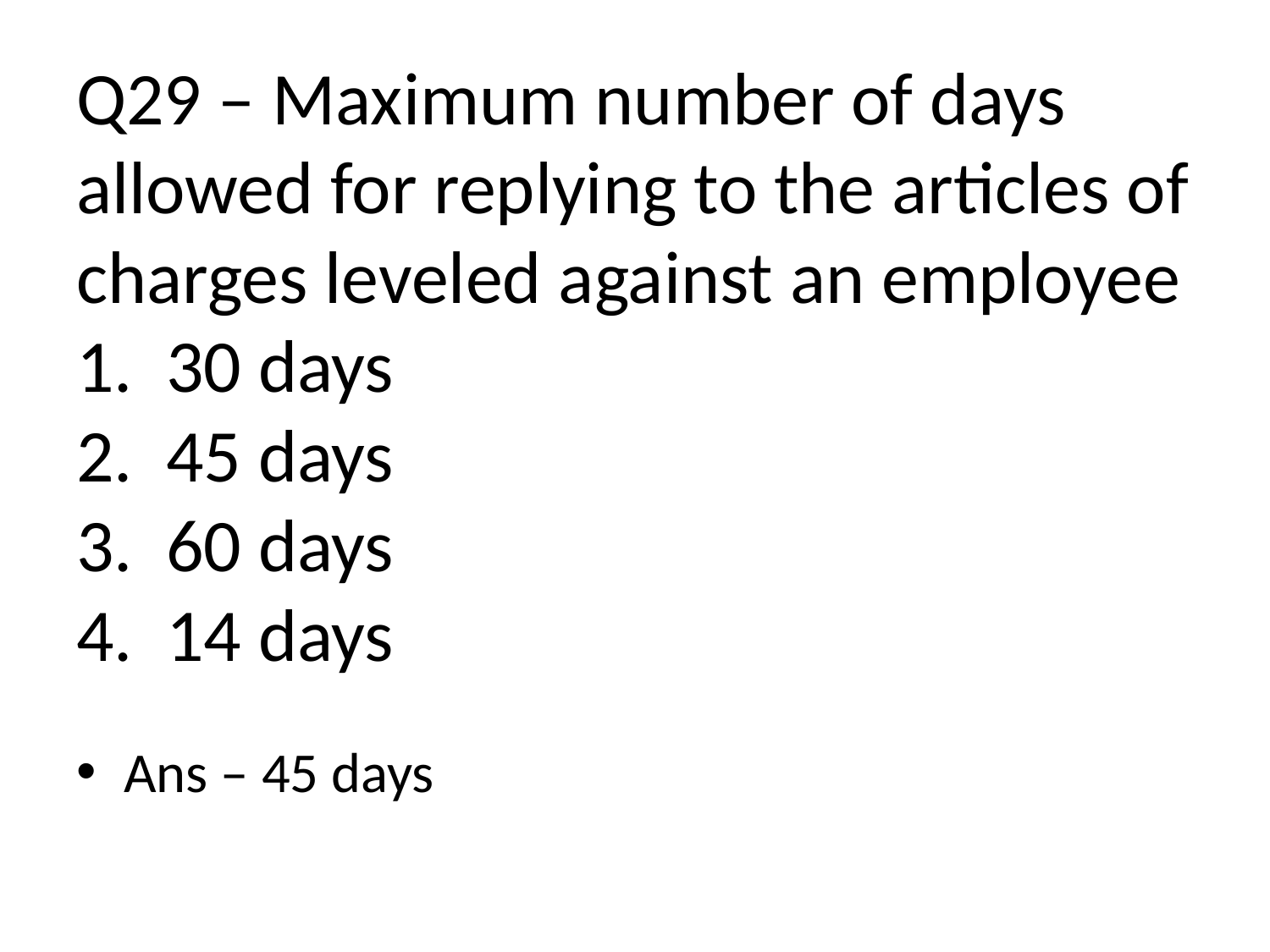

# Q29 – Maximum number of days allowed for replying to the articles of charges leveled against an employee 1.  30 days 2.  45 days 3.  60 days 4.  14 days
Ans – 45 days